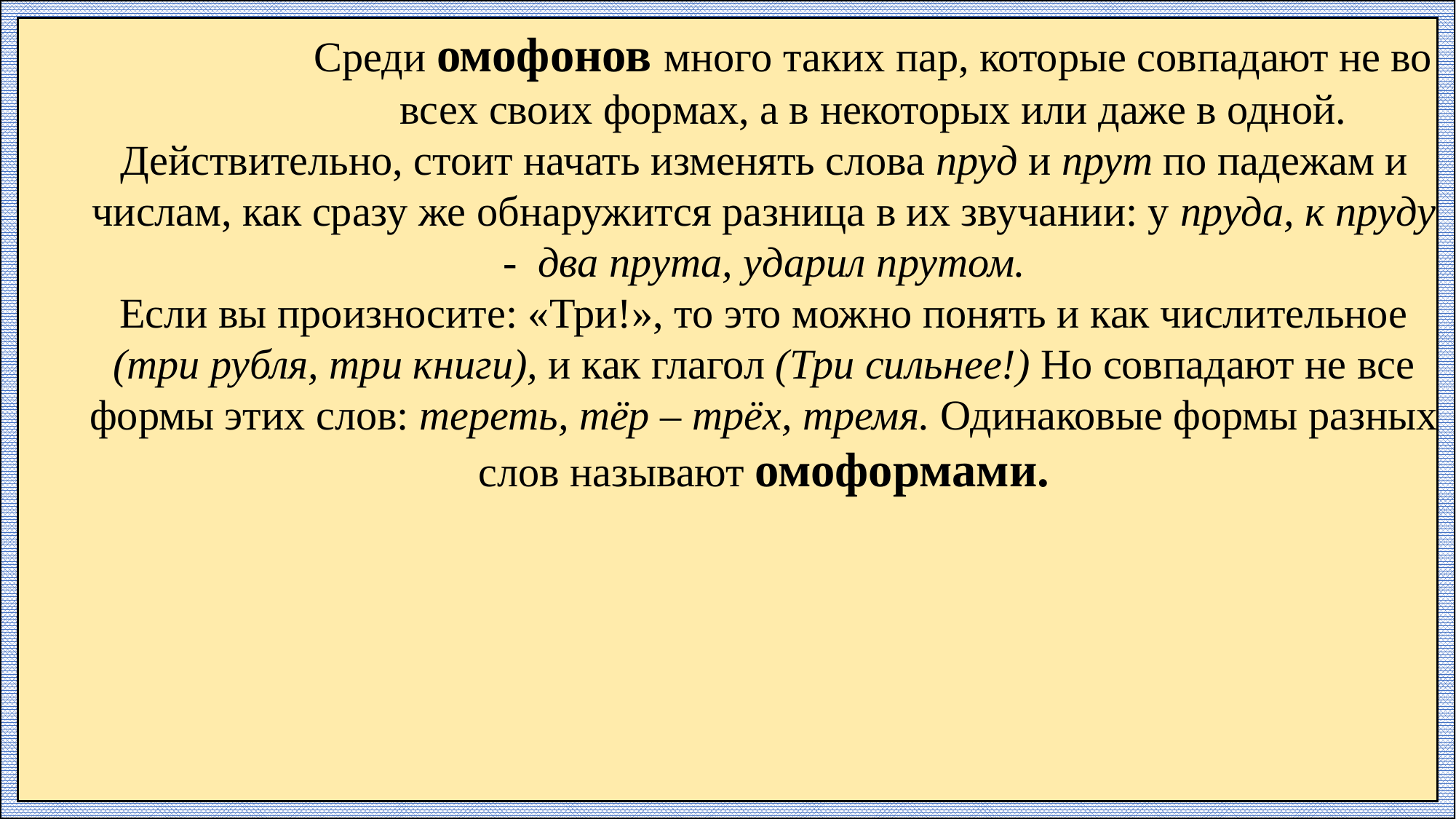

Среди омофонов много таких пар, которые совпадают не во всех своих формах, а в некоторых или даже в одной.
Действительно, стоит начать изменять слова пруд и прут по падежам и числам, как сразу же обнаружится разница в их звучании: у пруда, к пруду -  два прута, ударил прутом.
Если вы произносите: «Три!», то это можно понять и как числительное (три рубля, три книги), и как глагол (Три сильнее!) Но совпадают не все формы этих слов: тереть, тёр – трёх, тремя. Одинаковые формы разных слов называют омоформами.